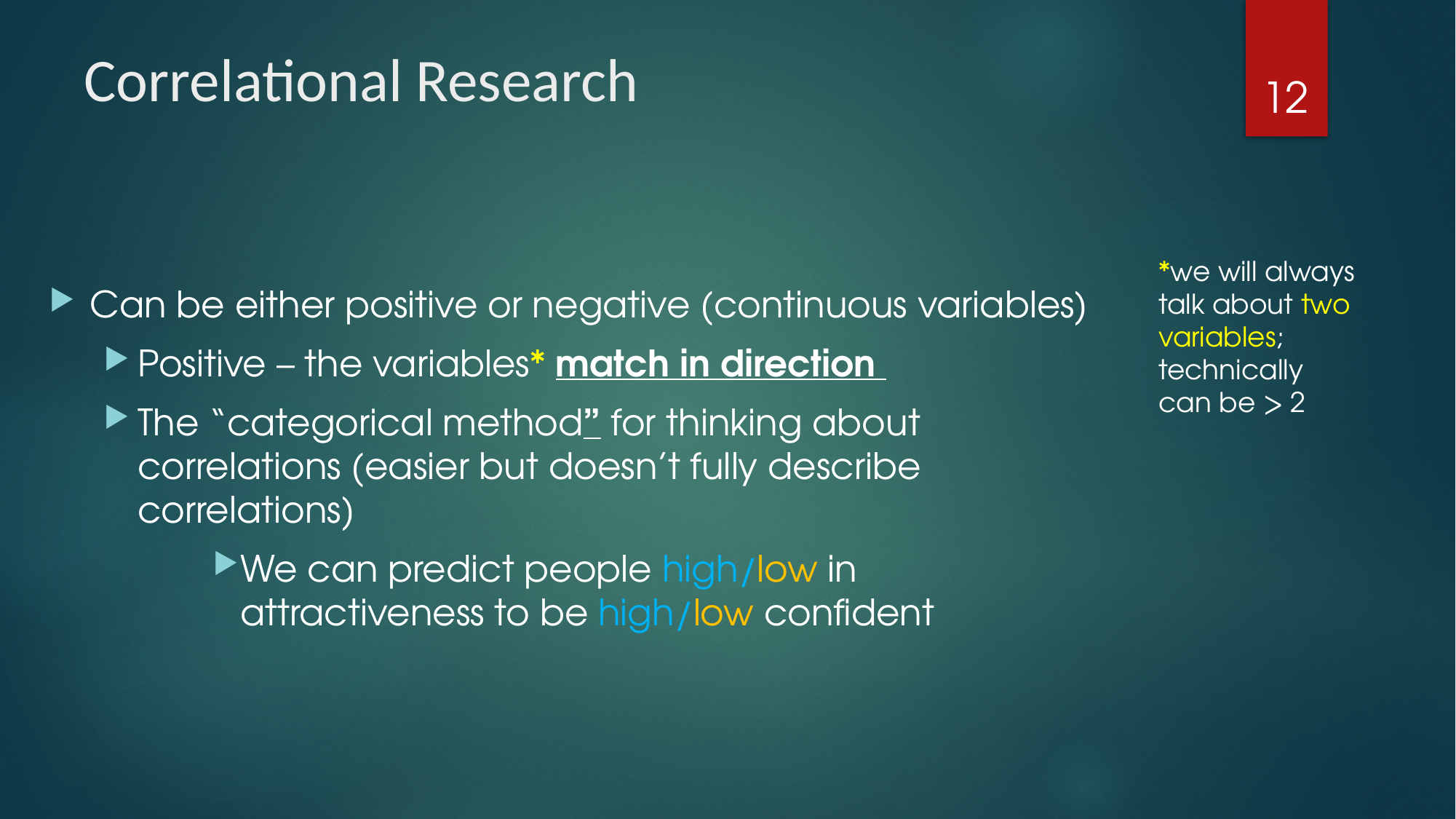

# Correlational Research
12

Can be either positive or negative (continuous variables)
Positive – the variables* match in direction
The “categorical method” for thinking about correlations (easier but doesn’t fully describe correlations)
We can predict people high/low in attractiveness to be high/low confident

*we will always talk about two variables; technically can be > 2